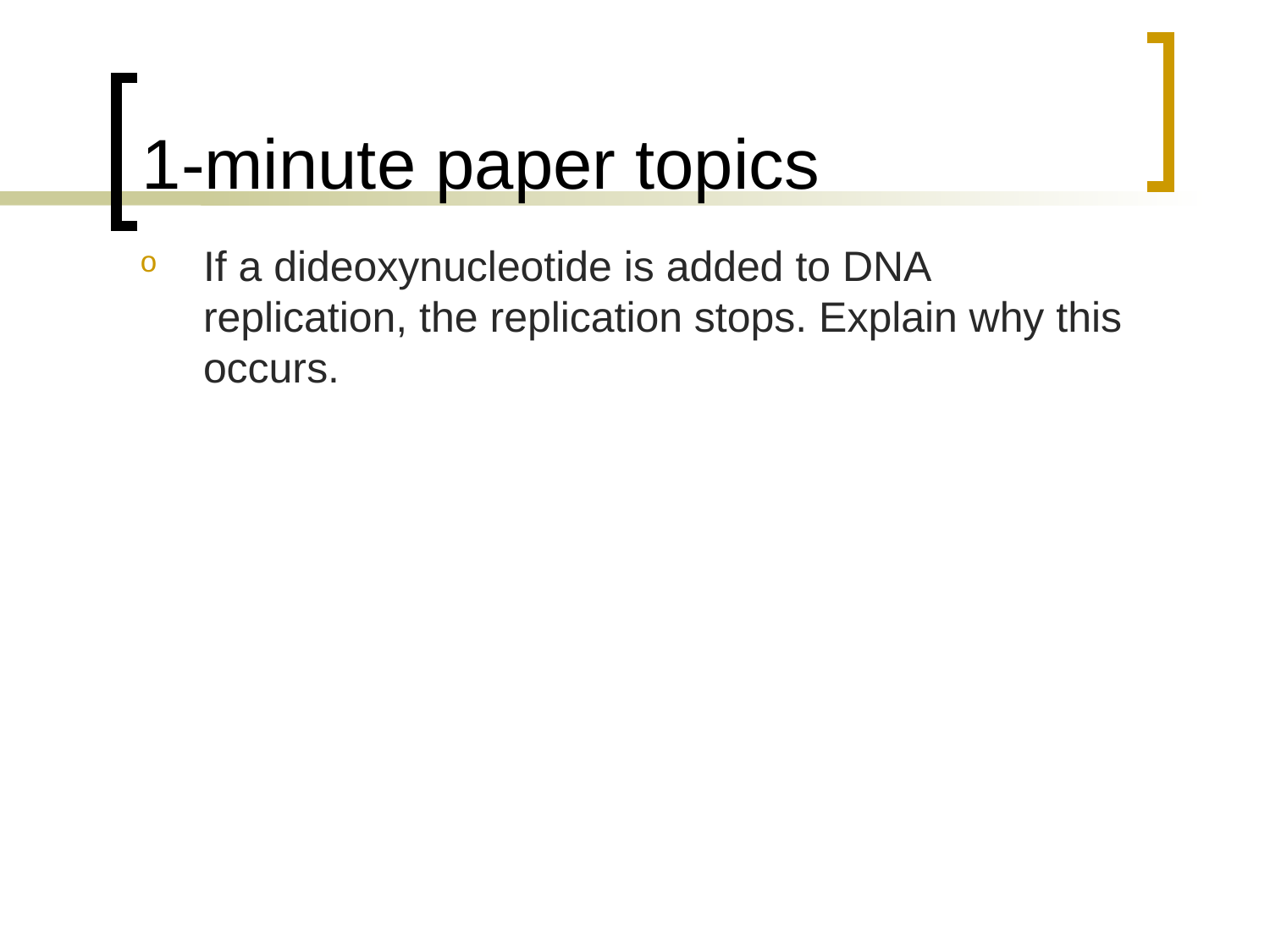

# 1-minute paper topics
If a dideoxynucleotide is added to DNA replication, the replication stops. Explain why this occurs.